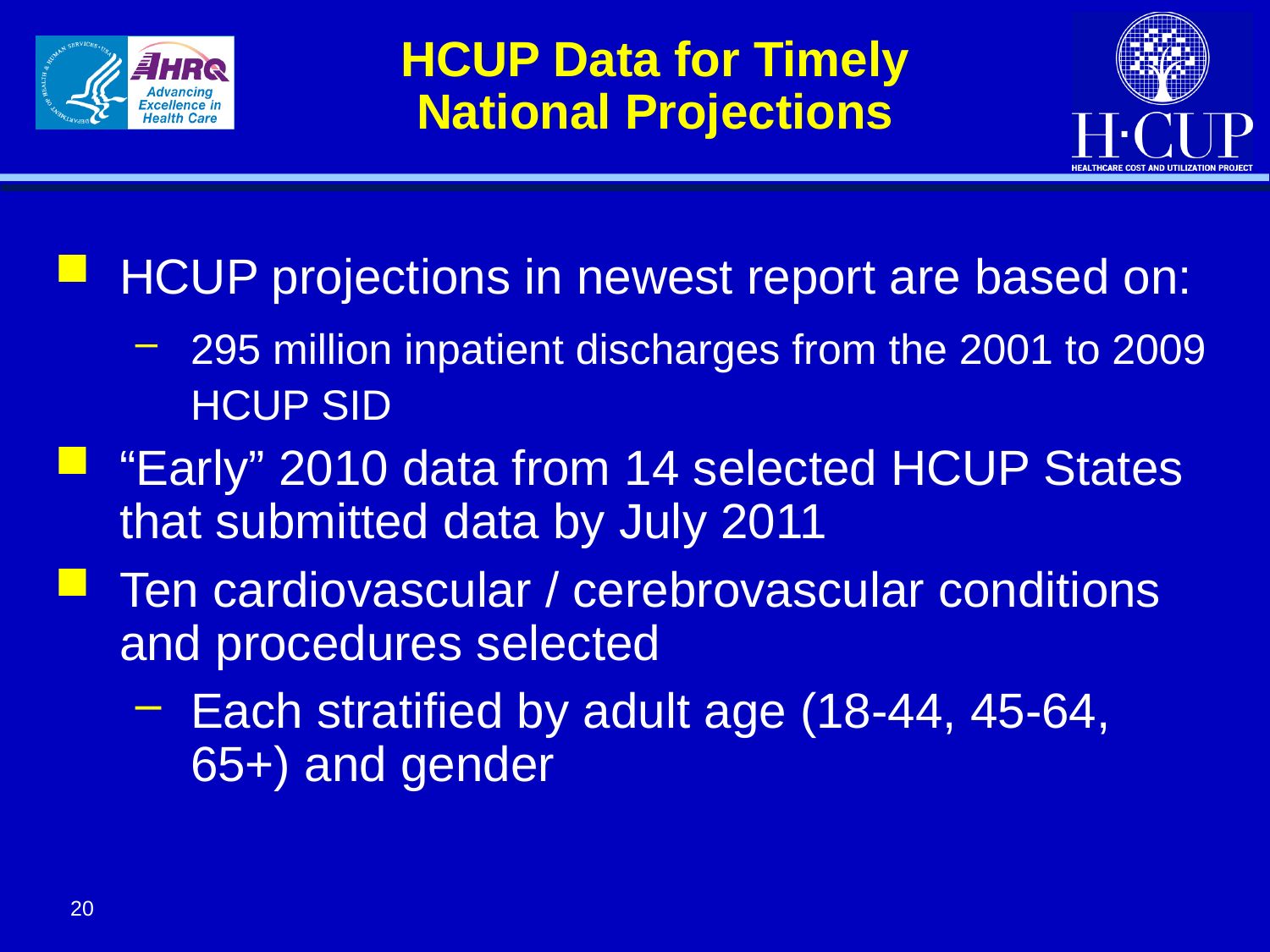

# HCUP Data for Timely National Projections
HCUP projections in newest report are based on:
295 million inpatient discharges from the 2001 to 2009 HCUP SID
“Early” 2010 data from 14 selected HCUP States that submitted data by July 2011
Ten cardiovascular / cerebrovascular conditions and procedures selected
Each stratified by adult age (18-44, 45-64, 65+) and gender

20